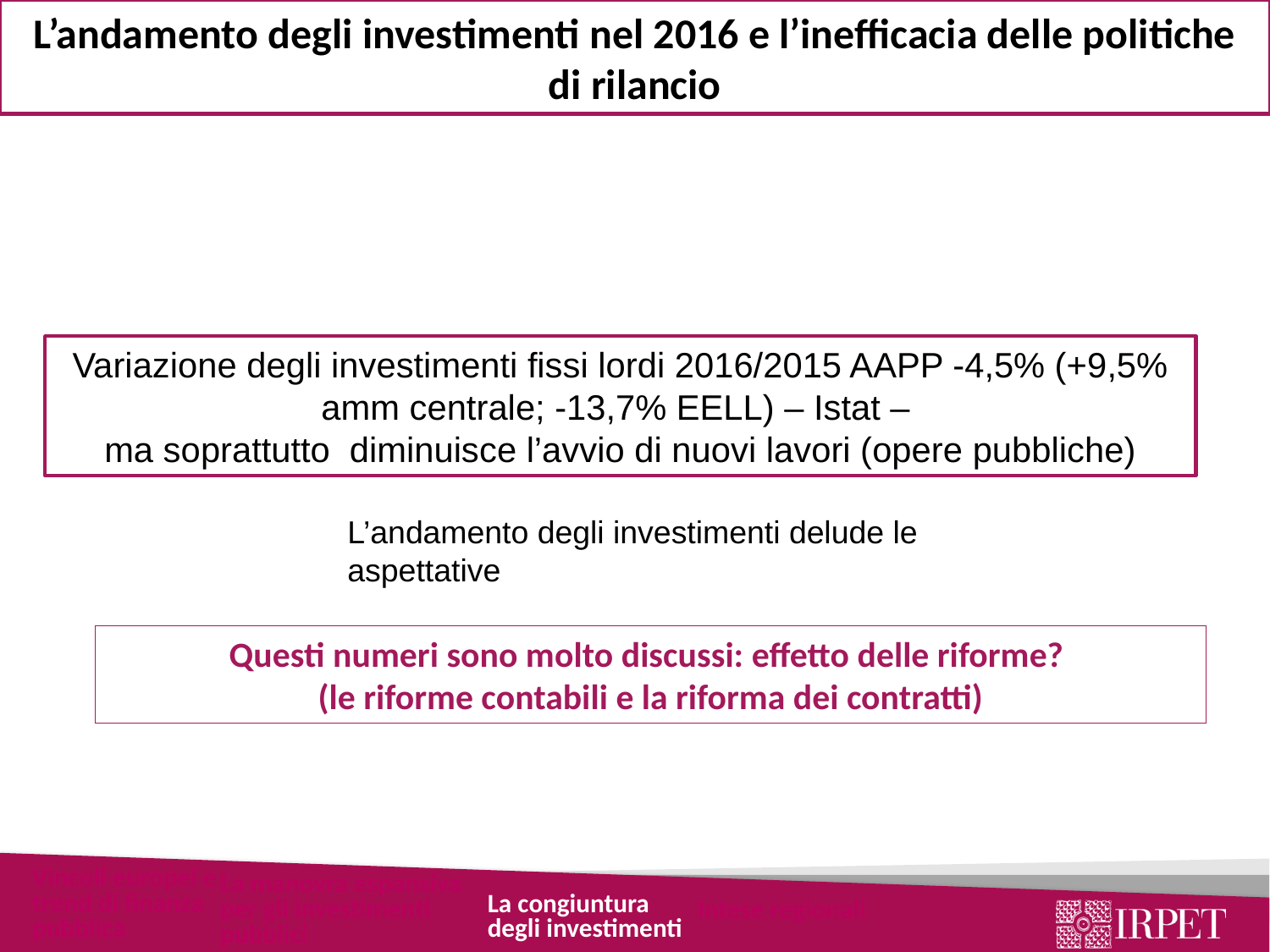

L’andamento degli investimenti nel 2016 e l’inefficacia delle politiche di rilancio
Variazione degli investimenti fissi lordi 2016/2015 AAPP -4,5% (+9,5% amm centrale; -13,7% EELL) – Istat –
ma soprattutto  diminuisce l’avvio di nuovi lavori (opere pubbliche)
L’andamento degli investimenti delude le aspettative
Questi numeri sono molto discussi: effetto delle riforme?
(le riforme contabili e la riforma dei contratti)
Vincoli europei e trend di finanza pubblica
La manovra espansiva per gli investimenti pubblici
La congiuntura degli investimenti
Intese regionali